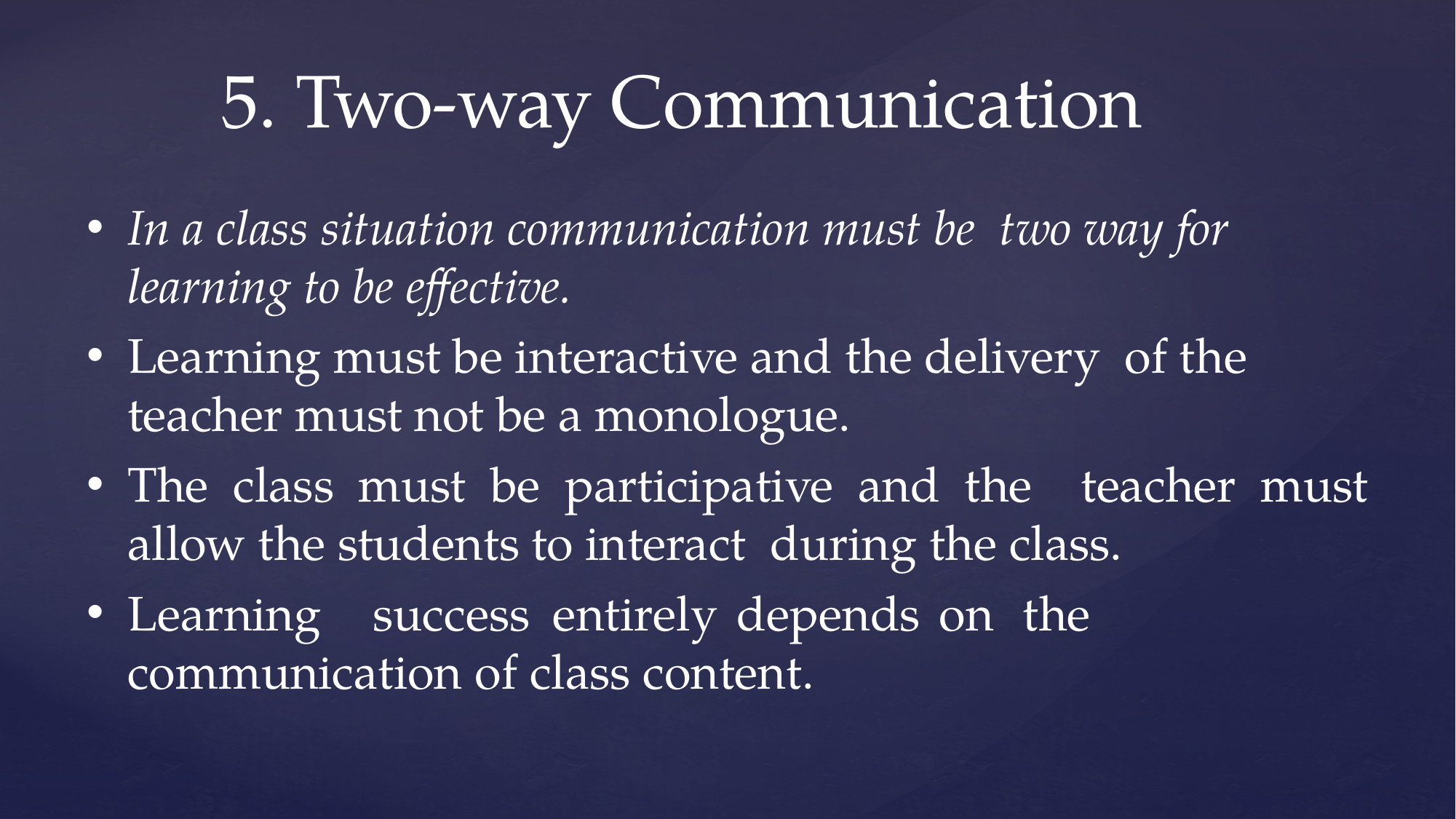

# 5. Two-way Communication
In a class situation communication must be  two way for learning to be effective.
Learning must be interactive and the delivery  of the teacher must not be a monologue.
The class must be participative and the  teacher must allow the students to interact  during the class.
Learning	success	entirely	depends	on	the  communication of class content.